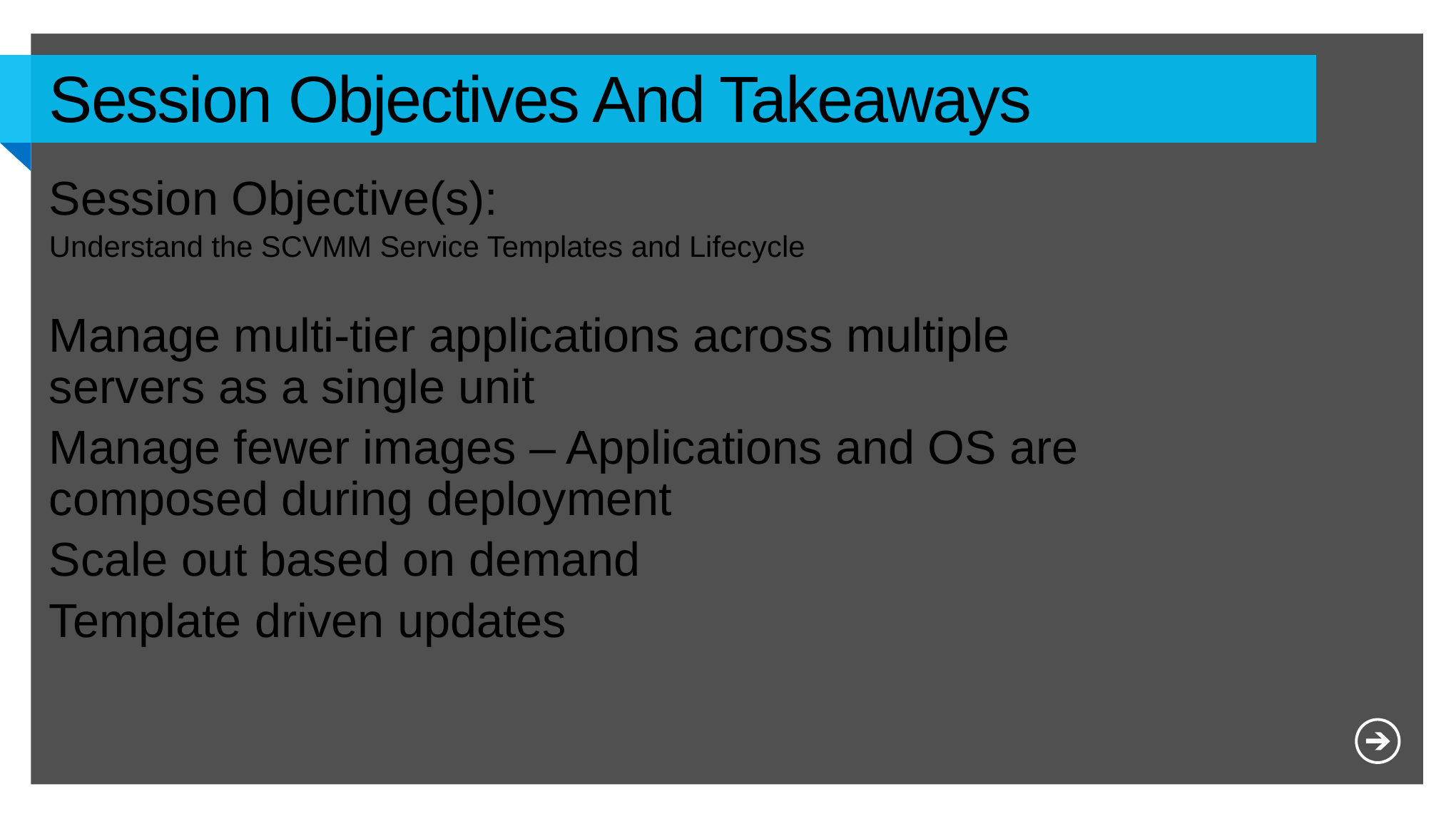

# Session Objectives And Takeaways
Session Objective(s):
Understand the SCVMM Service Templates and Lifecycle

Manage multi-tier applications across multiple servers as a single unit
Manage fewer images – Applications and OS are composed during deployment
Scale out based on demand
Template driven updates